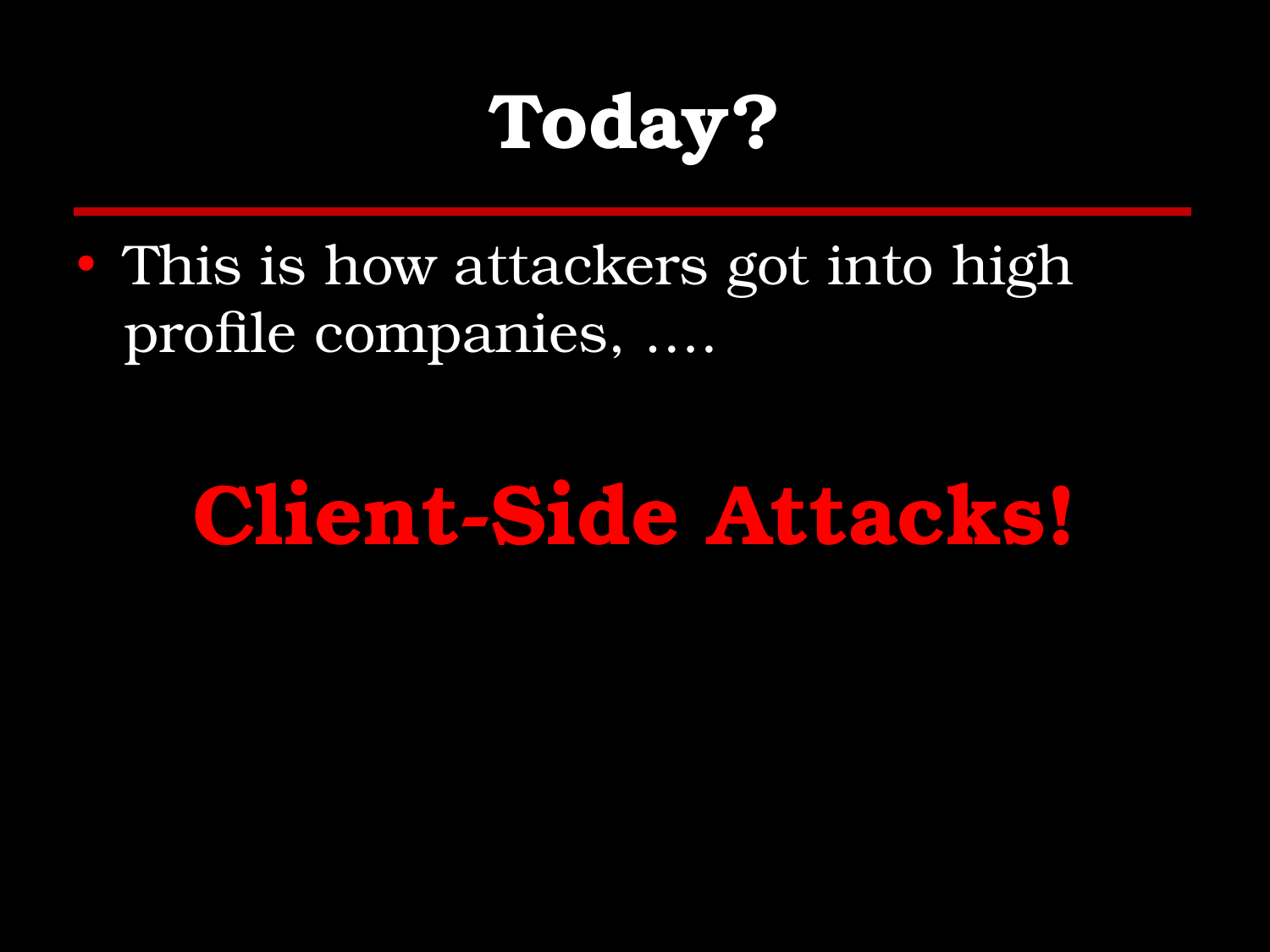

# Today?
This is how attackers got into high profile companies, ….

Client-Side Attacks!